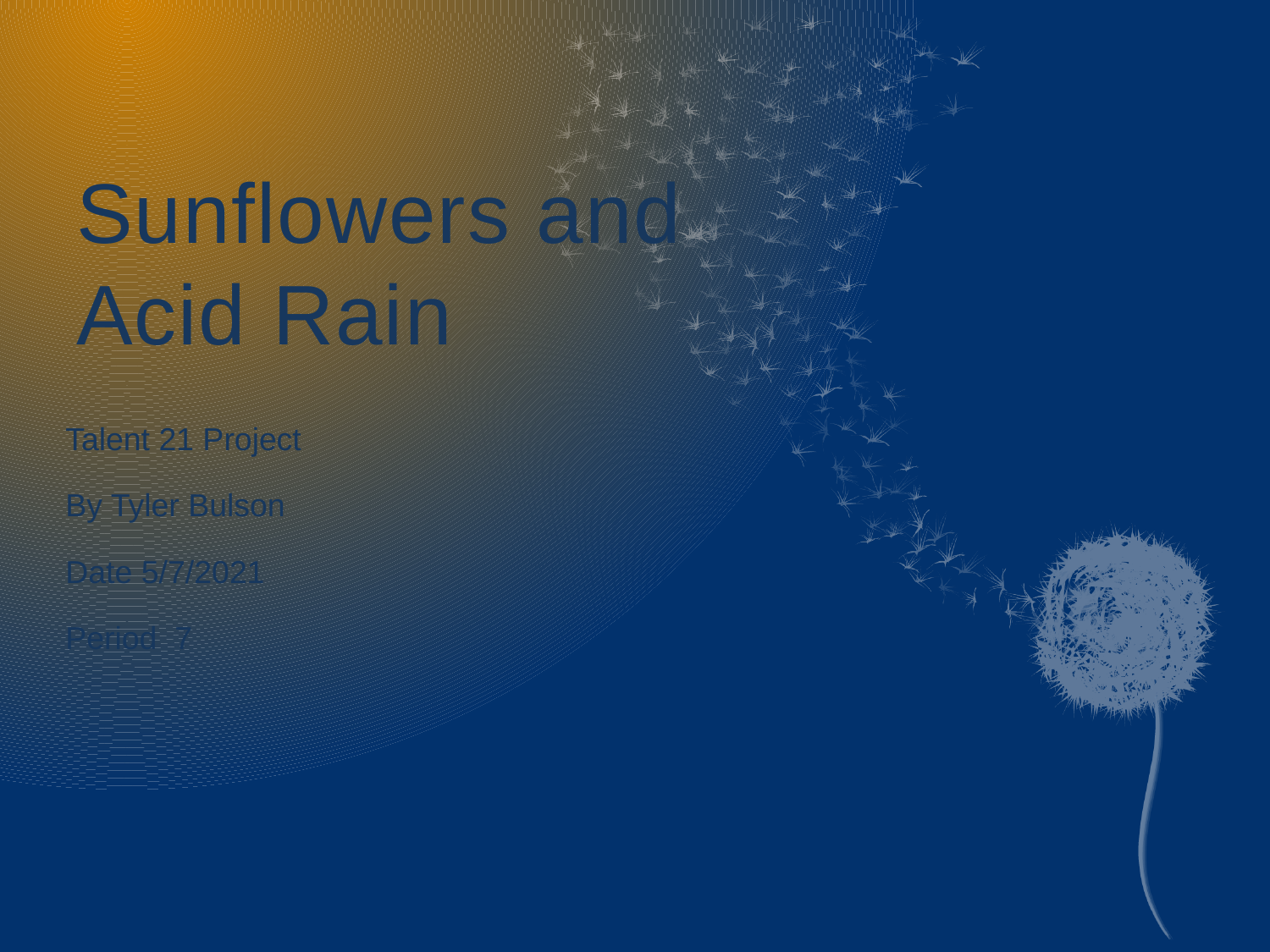

# Sunflowers and Acid Rain
Talent 21 Project
By Tyler Bulson
Date 5/7/2021
Period  7